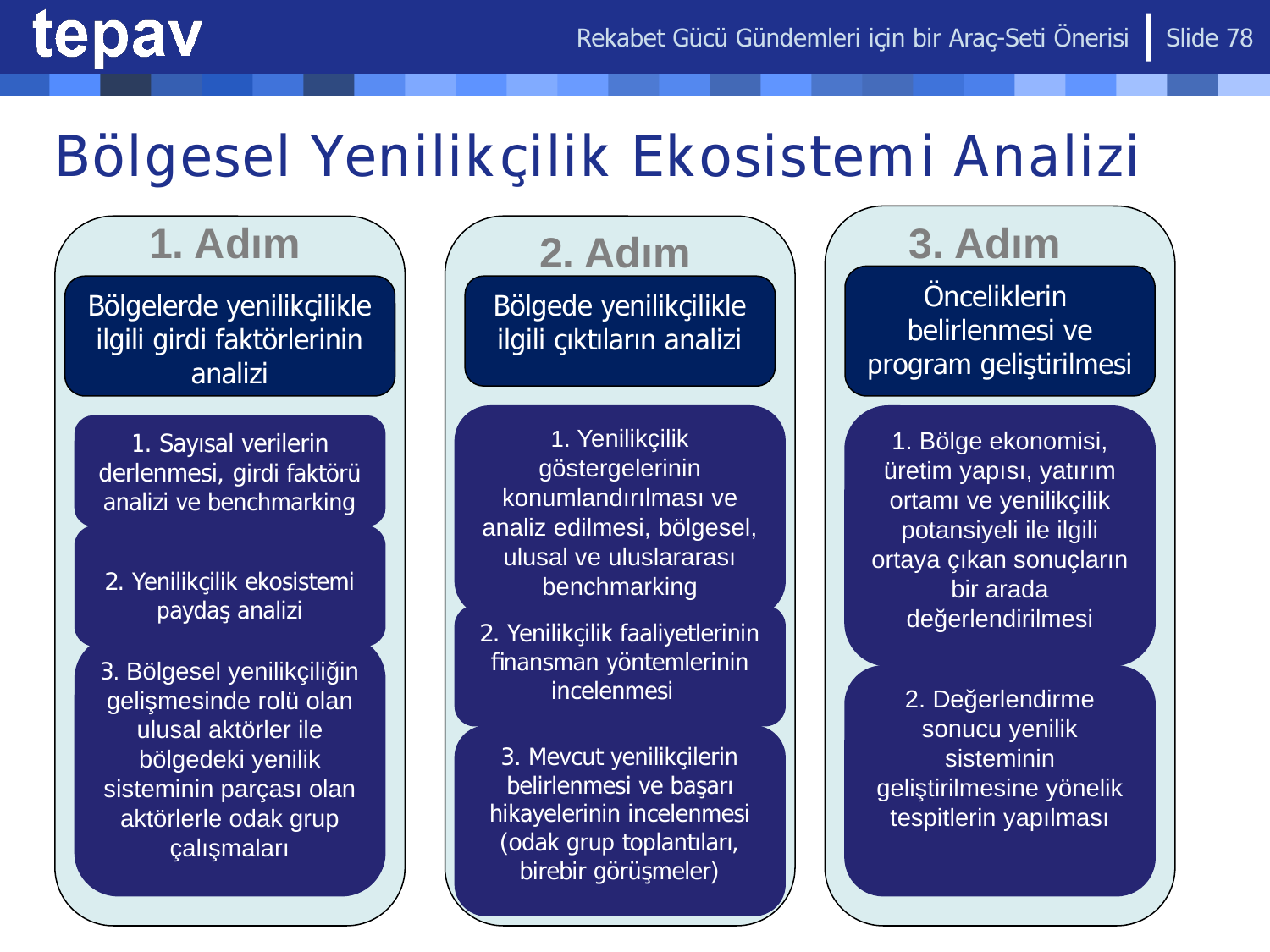

Rekabet Gücü Gündemleri için bir Araç-Seti Önerisi
Slide 78
# Bölgesel Yenilikçilik Ekosistemi Analizi
1. Adım

3. Adım

2. Adım
Önceliklerin  belirlenmesi ve program geliştirilmesi
Bölgelerde yenilikçilikle ilgili girdi faktörlerinin analizi
Bölgede yenilikçilikle ilgili çıktıların analizi
1. Yenilikçilik göstergelerinin konumlandırılması ve analiz edilmesi, bölgesel, ulusal ve uluslararası benchmarking
1. Bölge ekonomisi, üretim yapısı, yatırım ortamı ve yenilikçilik potansiyeli ile ilgili ortaya çıkan sonuçların bir arada değerlendirilmesi
1. Sayısal verilerin derlenmesi, girdi faktörü analizi ve benchmarking

2. Yenilikçilik ekosistemi paydaş analizi
2. Yenilikçilik faaliyetlerinin finansman yöntemlerinin incelenmesi
3. Bölgesel yenilikçiliğin gelişmesinde rolü olan ulusal aktörler ile bölgedeki yenilik sisteminin parçası olan aktörlerle odak grup çalışmaları

2. Değerlendirme sonucu yenilik sisteminin geliştirilmesine yönelik tespitlerin yapılması
3. Mevcut yenilikçilerin belirlenmesi ve başarı hikayelerinin incelenmesi (odak grup toplantıları, birebir görüşmeler)